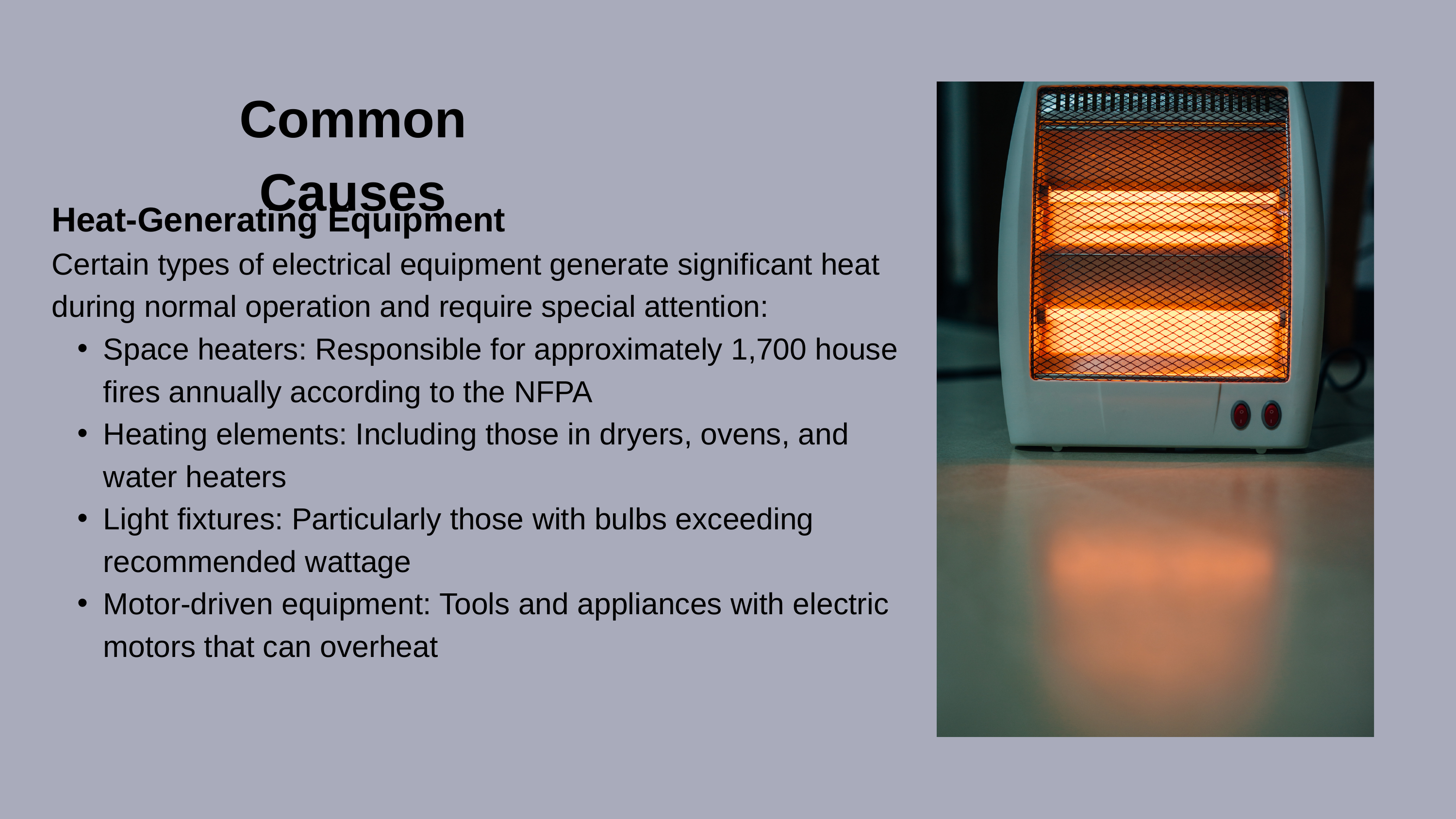

Common Causes

Heat-Generating Equipment
Certain types of electrical equipment generate significant heat during normal operation and require special attention:
Space heaters: Responsible for approximately 1,700 house fires annually according to the NFPA
Heating elements: Including those in dryers, ovens, and water heaters
Light fixtures: Particularly those with bulbs exceeding recommended wattage
Motor-driven equipment: Tools and appliances with electric motors that can overheat